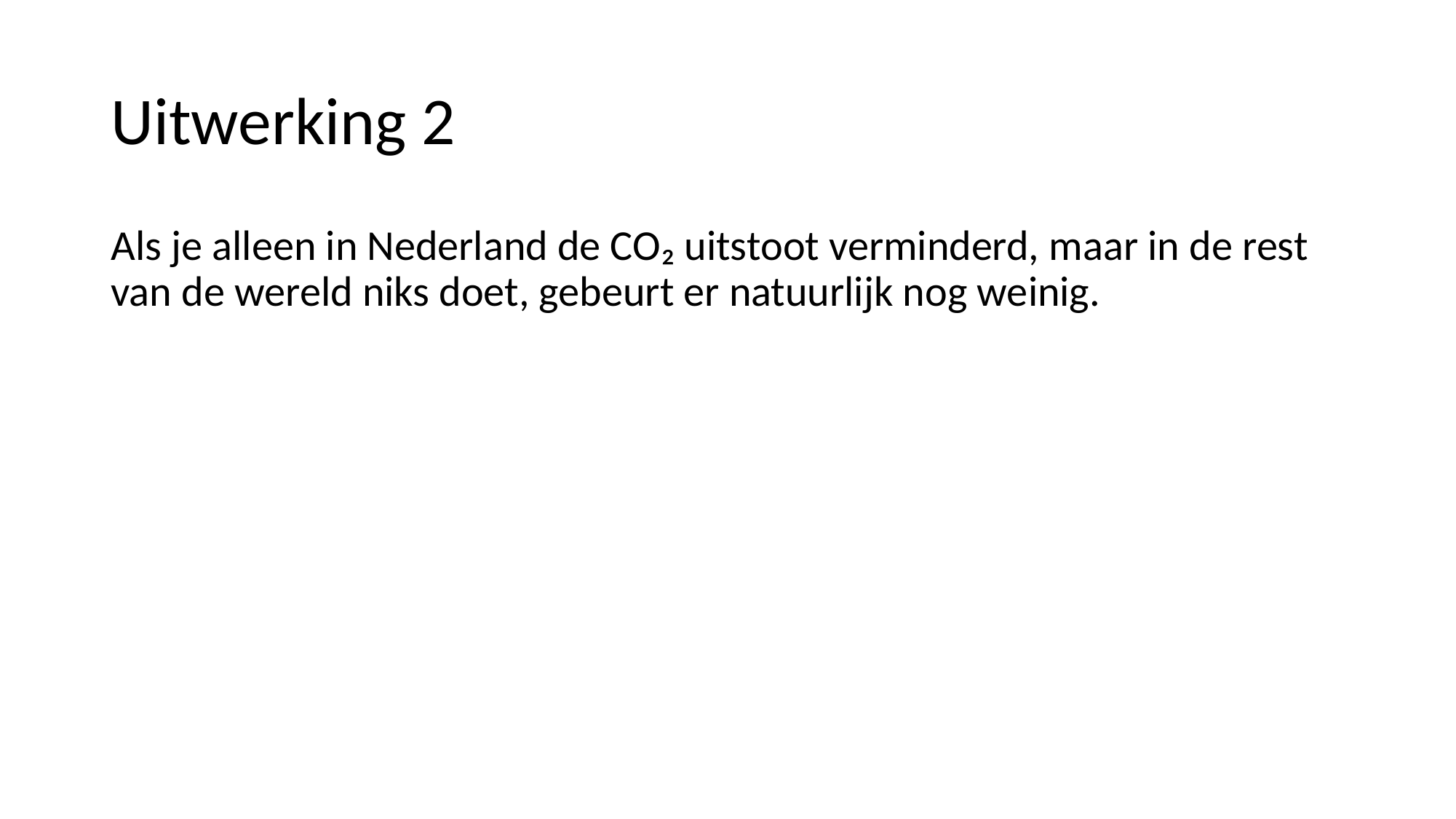

# Uitwerking 2
Als je alleen in Nederland de CO₂ uitstoot verminderd, maar in de rest van de wereld niks doet, gebeurt er natuurlijk nog weinig.